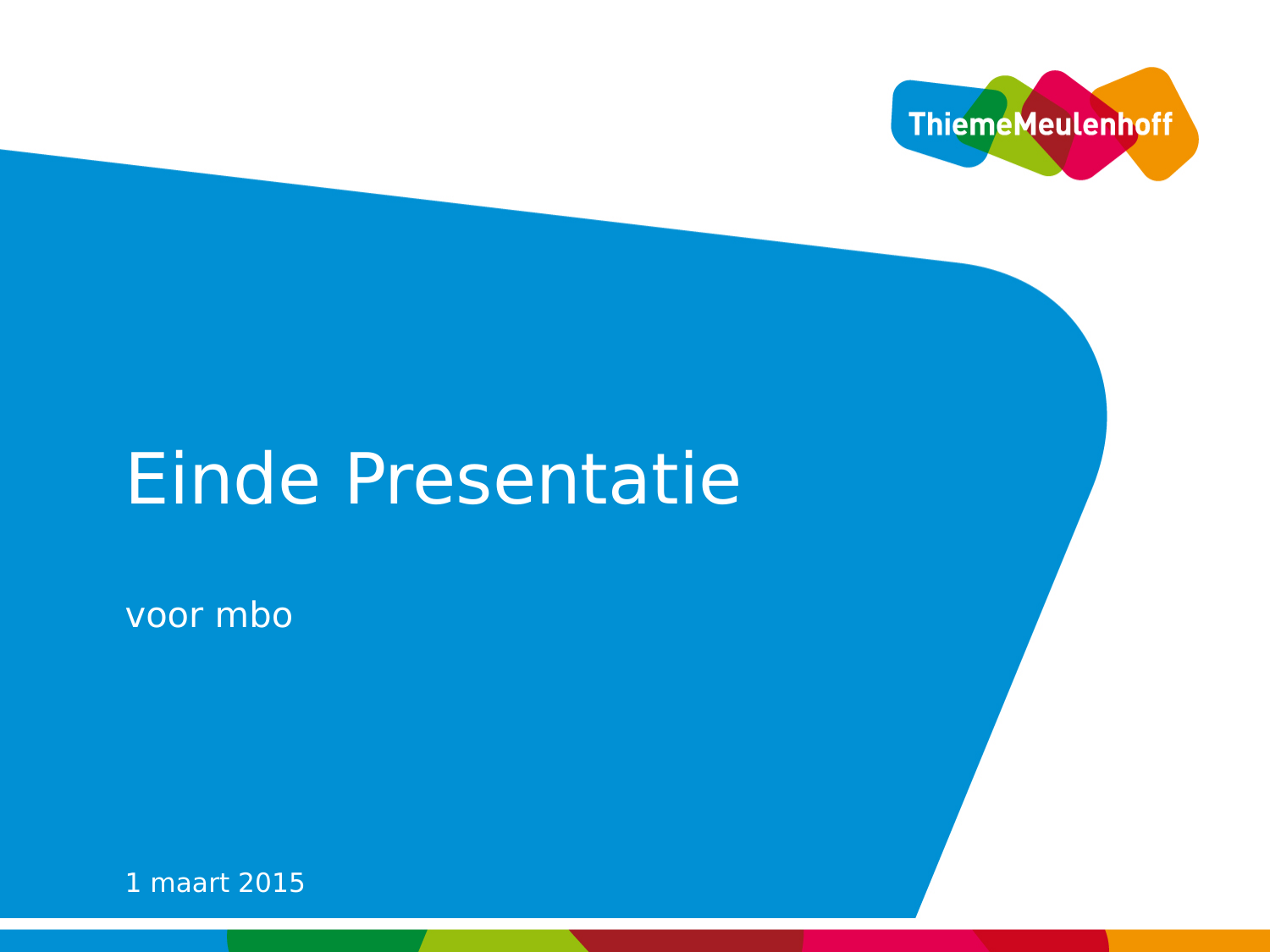

# Einde Presentatie
voor mbo
1 maart 2015